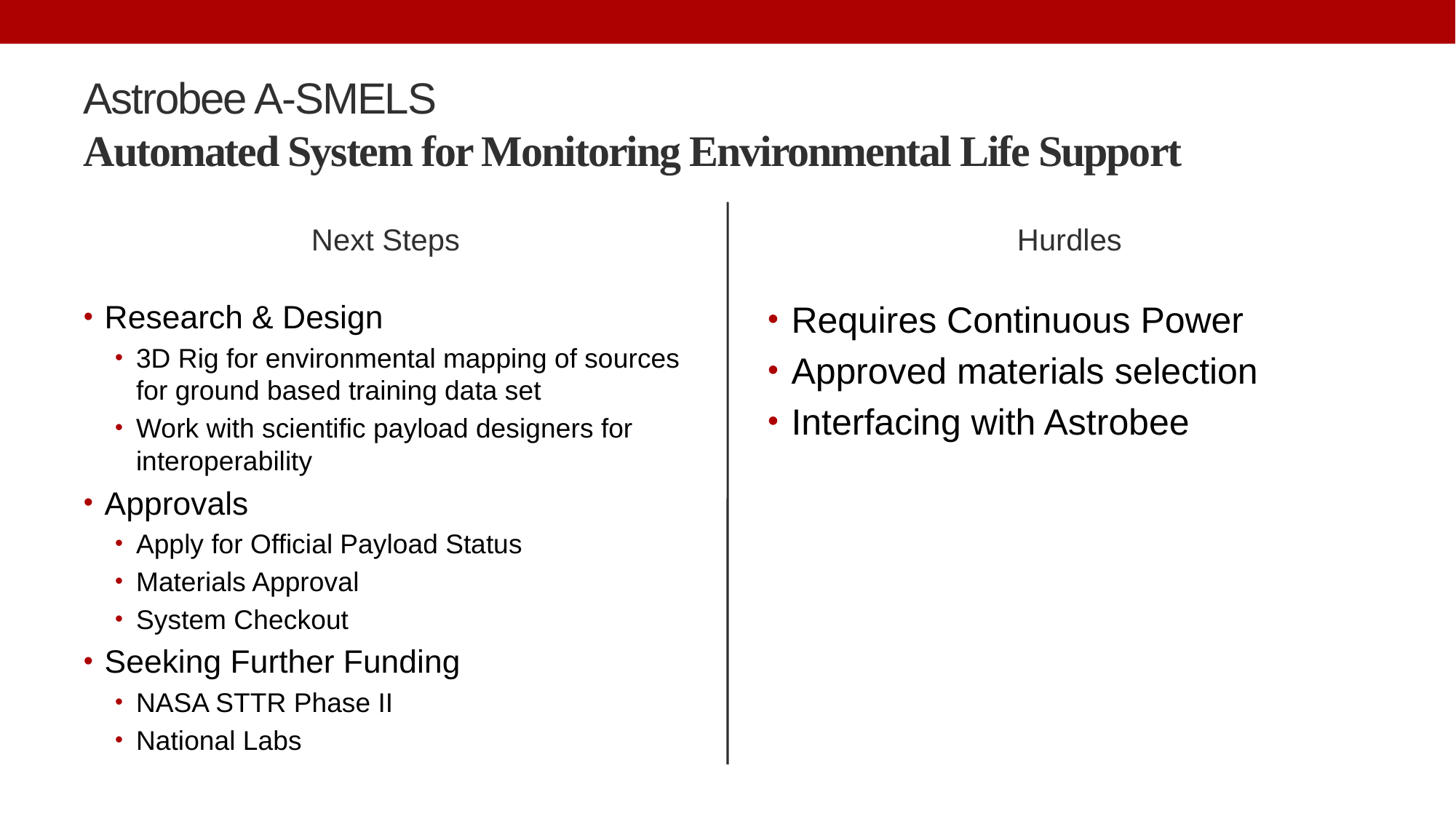

# Astrobee A-SMELS Automated System for Monitoring Environmental Life Support
Next Steps
Hurdles
Research & Design
3D Rig for environmental mapping of sources for ground based training data set
Work with scientific payload designers for interoperability
Approvals
Apply for Official Payload Status
Materials Approval
System Checkout
Seeking Further Funding
NASA STTR Phase II
National Labs
Requires Continuous Power
Approved materials selection
Interfacing with Astrobee